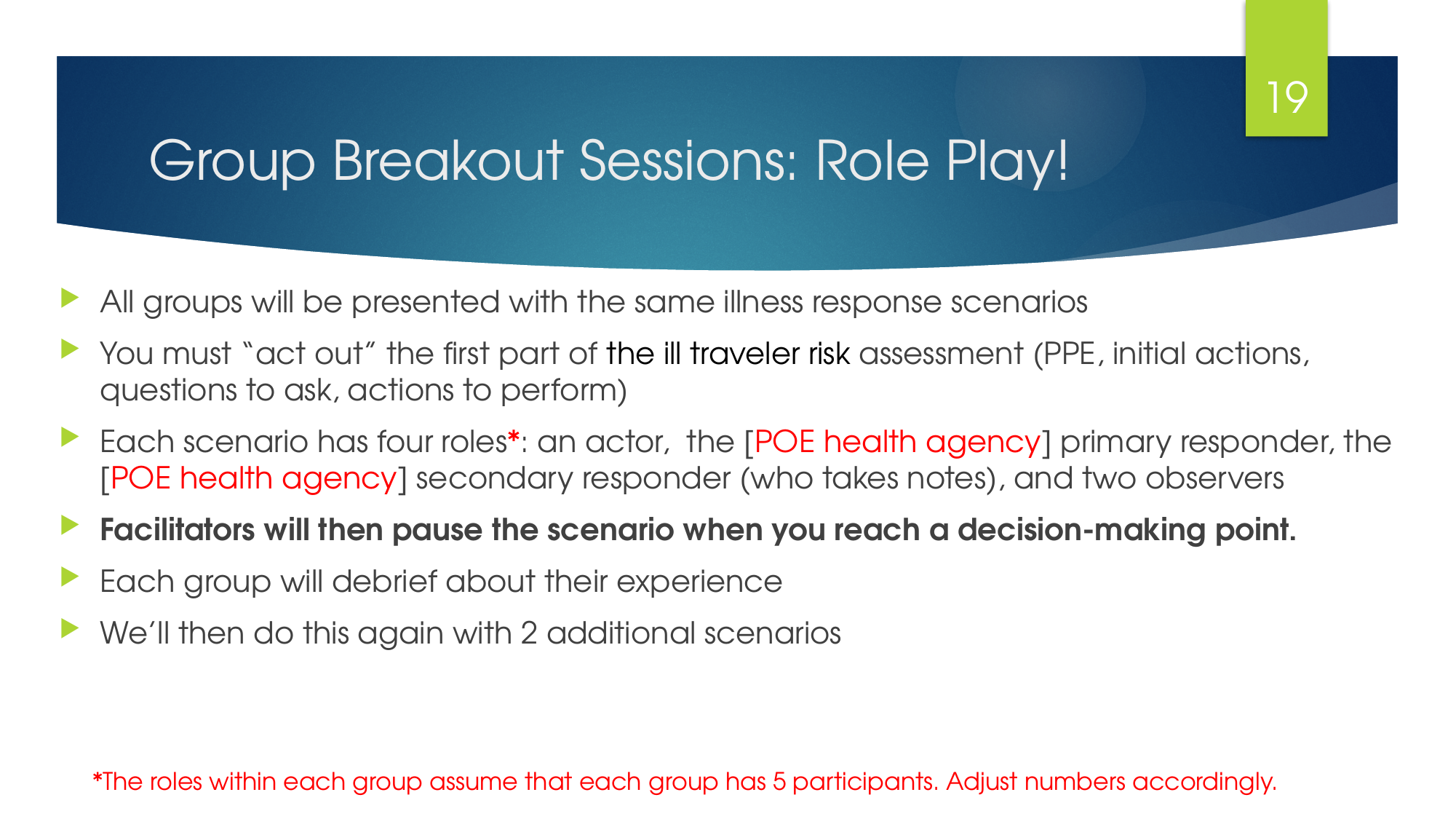

19
# Group Breakout Sessions: Role Play!
All groups will be presented with the same illness response scenarios
You must “act out” the first part of the ill traveler risk assessment (PPE, initial actions, questions to ask, actions to perform)
Each scenario has four roles*: an actor,  the [POE health agency] primary responder, the [POE health agency] secondary responder (who takes notes), and two observers
Facilitators will then pause the scenario when you reach a decision-making point.
Each group will debrief about their experience
We’ll then do this again with 2 additional scenarios
*The roles within each group assume that each group has 5 participants. Adjust numbers accordingly.